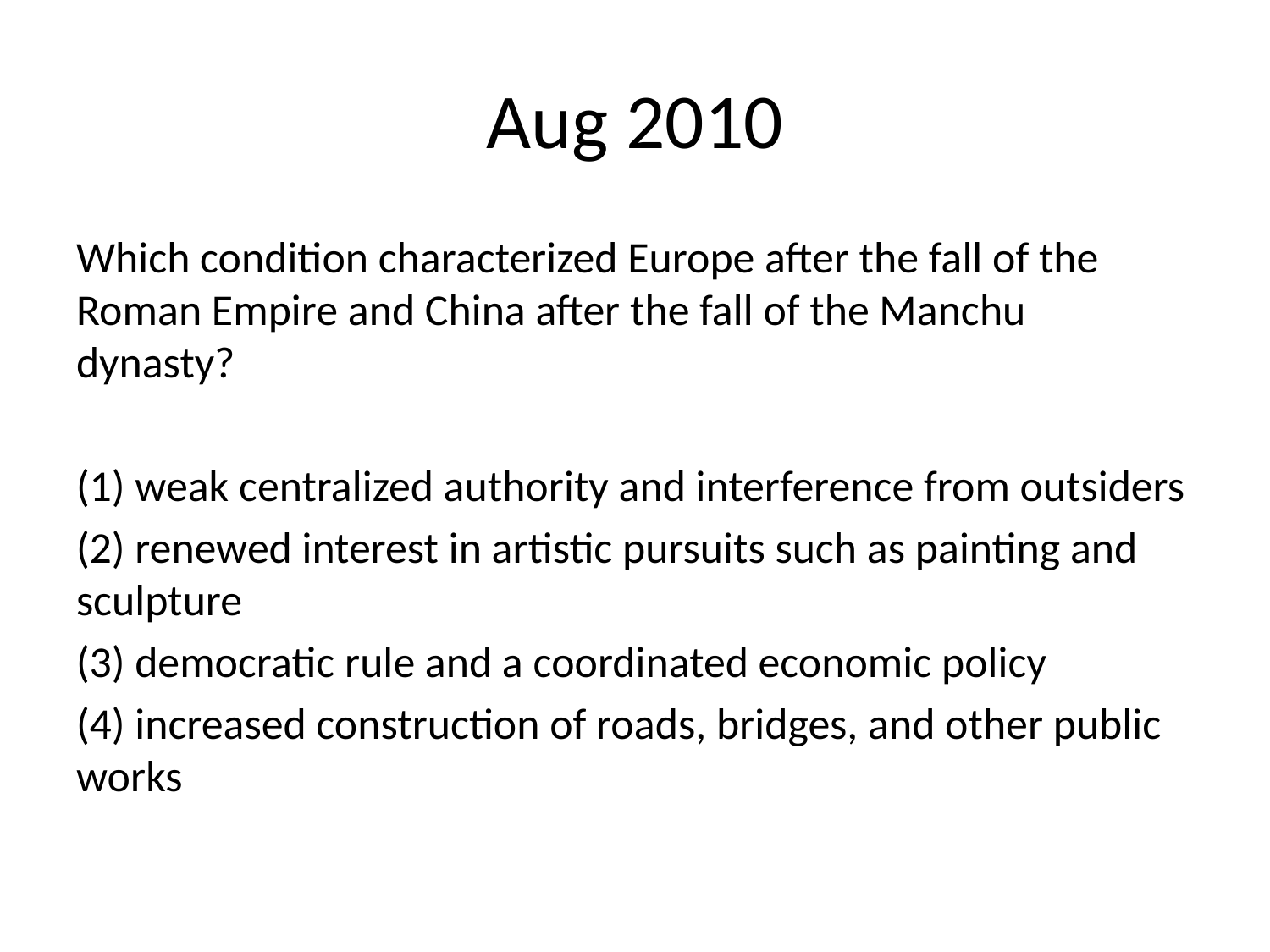

# Aug 2010
Which condition characterized Europe after the fall of the Roman Empire and China after the fall of the Manchu dynasty?

(1) weak centralized authority and interference from outsiders
(2) renewed interest in artistic pursuits such as painting and sculpture
(3) democratic rule and a coordinated economic policy
(4) increased construction of roads, bridges, and other public works